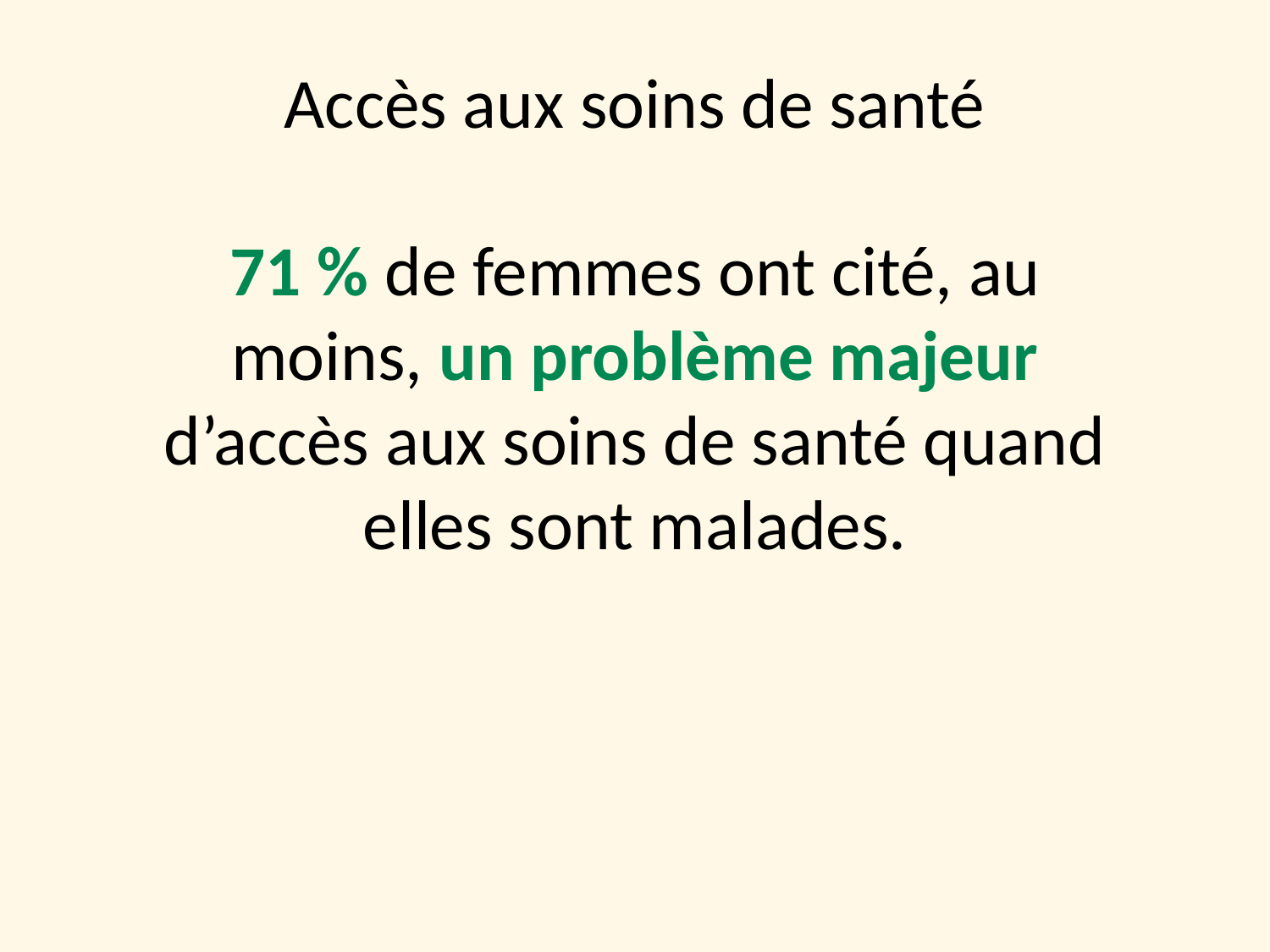

# Accès aux soins de santé
71 % de femmes ont cité, au moins, un problème majeur d’accès aux soins de santé quand elles sont malades.